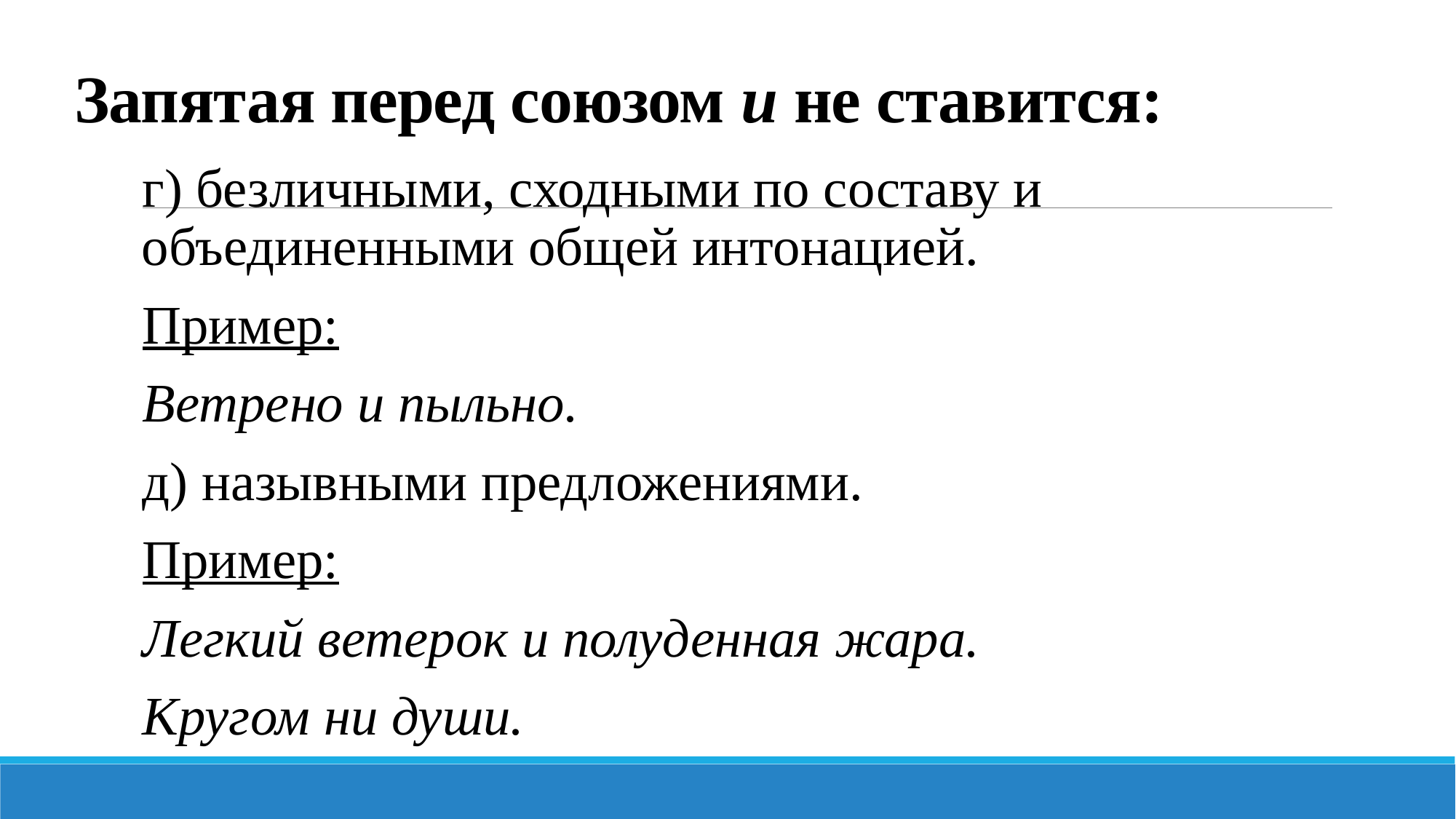

# Запятая перед союзом и не ставится:
г) безличными, сходными по составу и объединенными общей интонацией.
Пример:
Ветрено и пыльно.
д) назывными предложениями.
Пример:
Легкий ветерок и полуденная жара.
Кругом ни души.